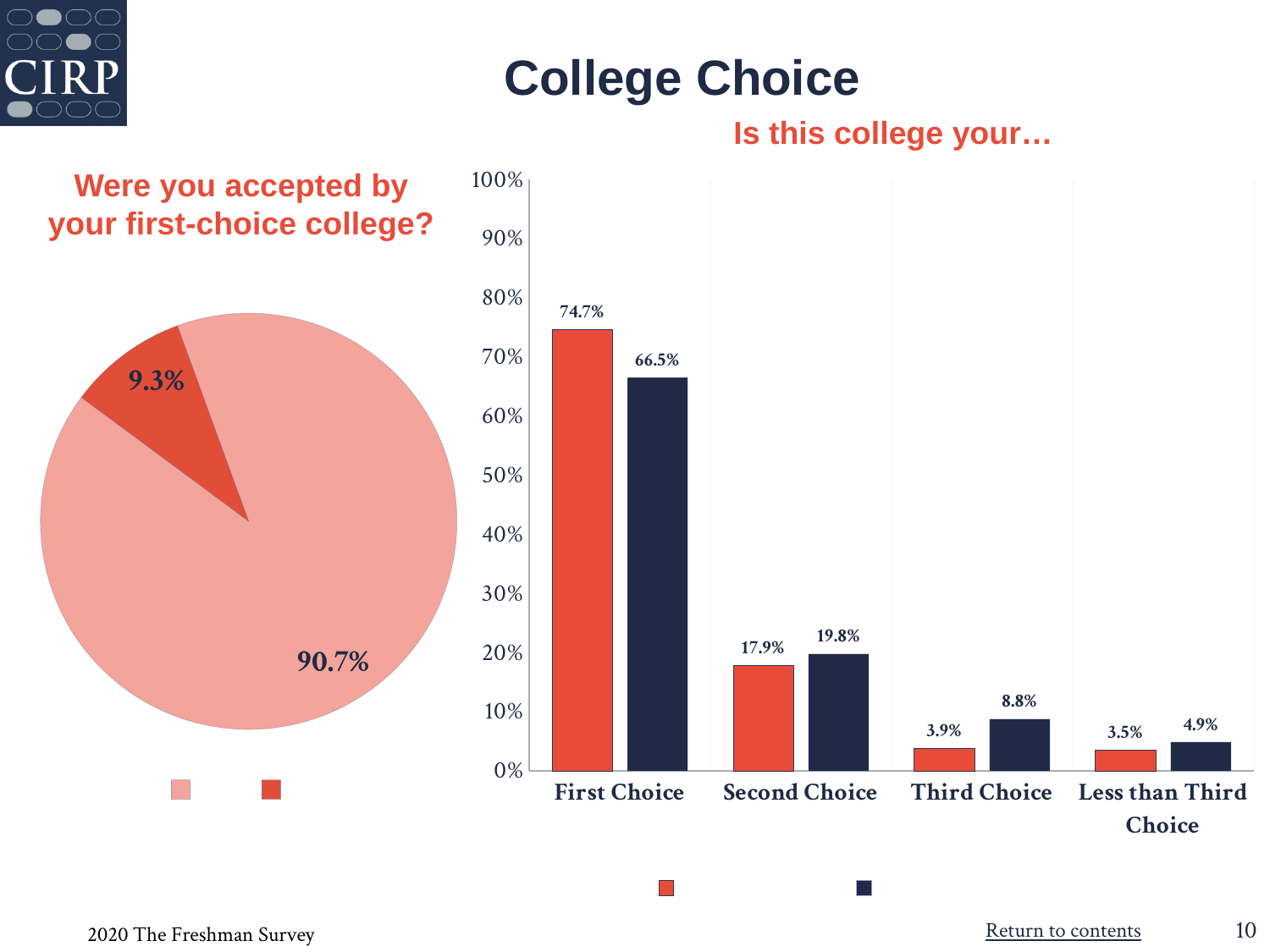

College Choice
Is this college your…

### Chart

| Category | Your Institution | Comparison Group |
|---|---|---|
| First Choice | 0.747 | 0.665 |
| Second Choice | 0.179 | 0.198 |
| Third Choice | 0.039 | 0.088 |
| Less than Third Choice | 0.035 | 0.049 |
Were you accepted by your first-choice college?

### Chart

| Category | Accepted by first choice |
|---|---|
| Yes | 0.907 |
| No | 0.093 |
2020 The Freshman Survey
Return to contents
10